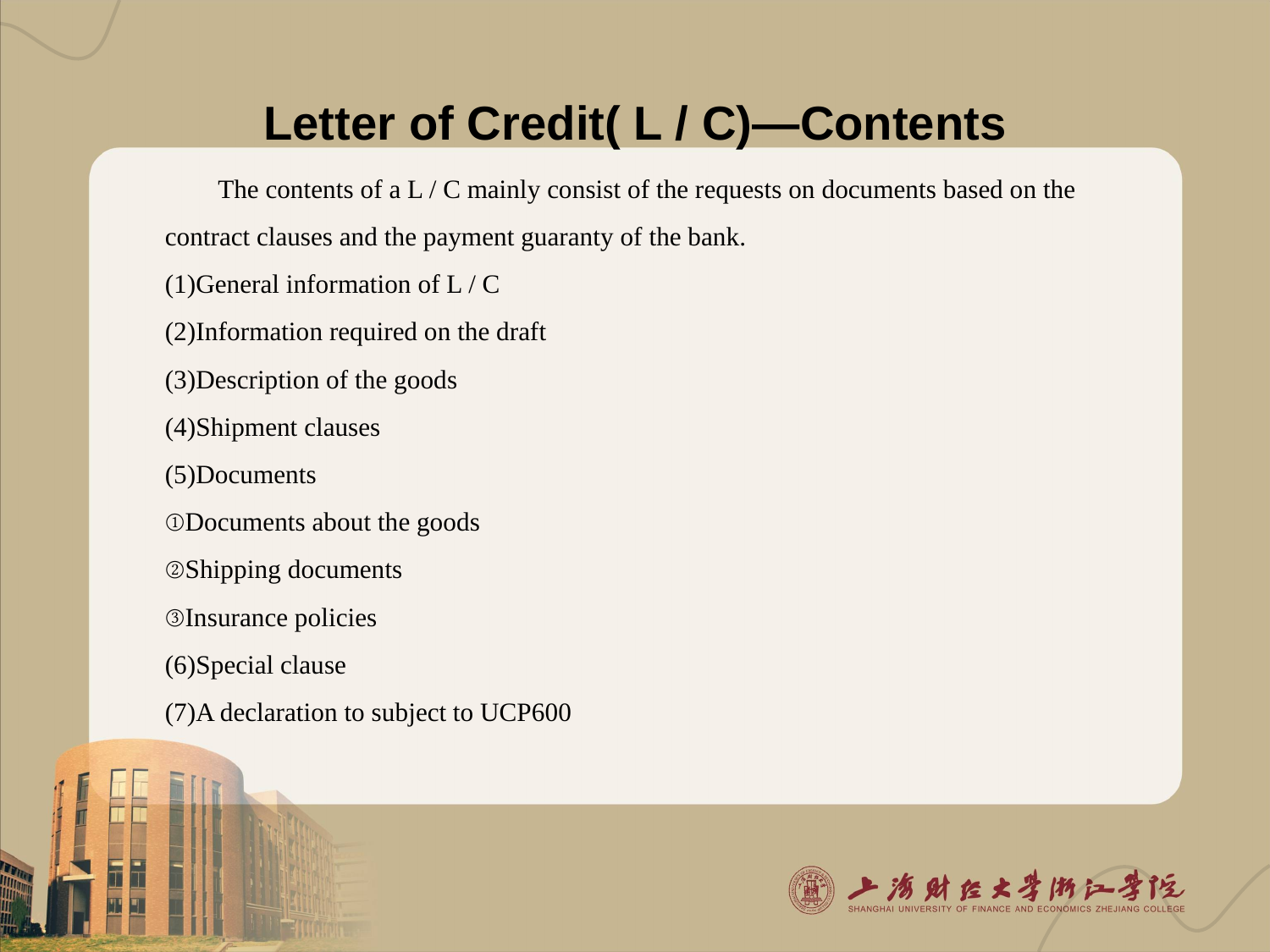

# Letter of Credit( L / C)—Contents
The contents of a L / C mainly consist of the requests on documents based on the contract clauses and the payment guaranty of the bank.
(1)General information of L / C
(2)Information required on the draft
(3)Description of the goods
(4)Shipment clauses
(5)Documents
①Documents about the goods
②Shipping documents
③Insurance policies
(6)Special clause
(7)A declaration to subject to UCP600